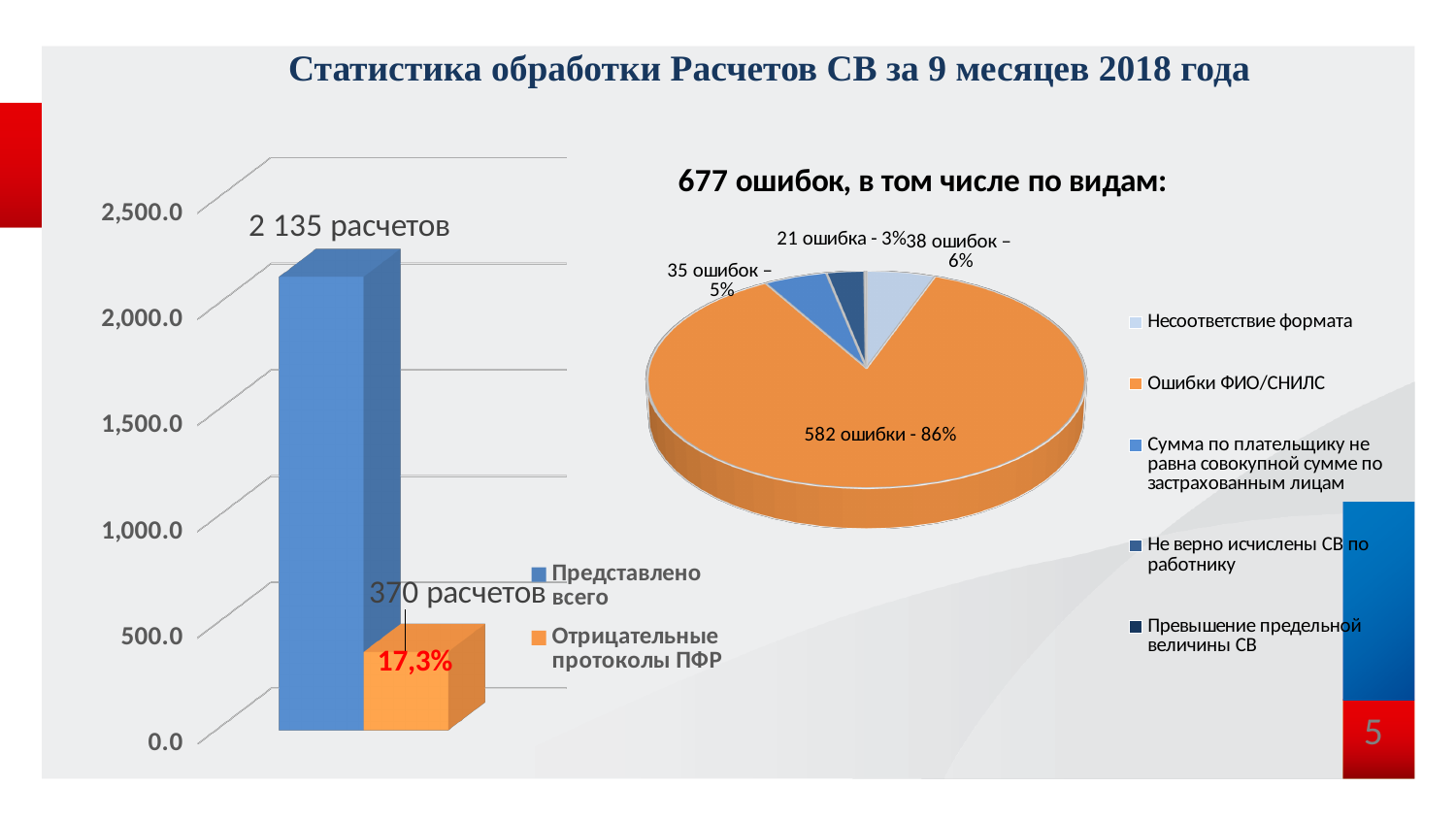

Статистика обработки Расчетов СВ за 9 месяцев 2018 года

[unsupported chart]

[unsupported chart]

5